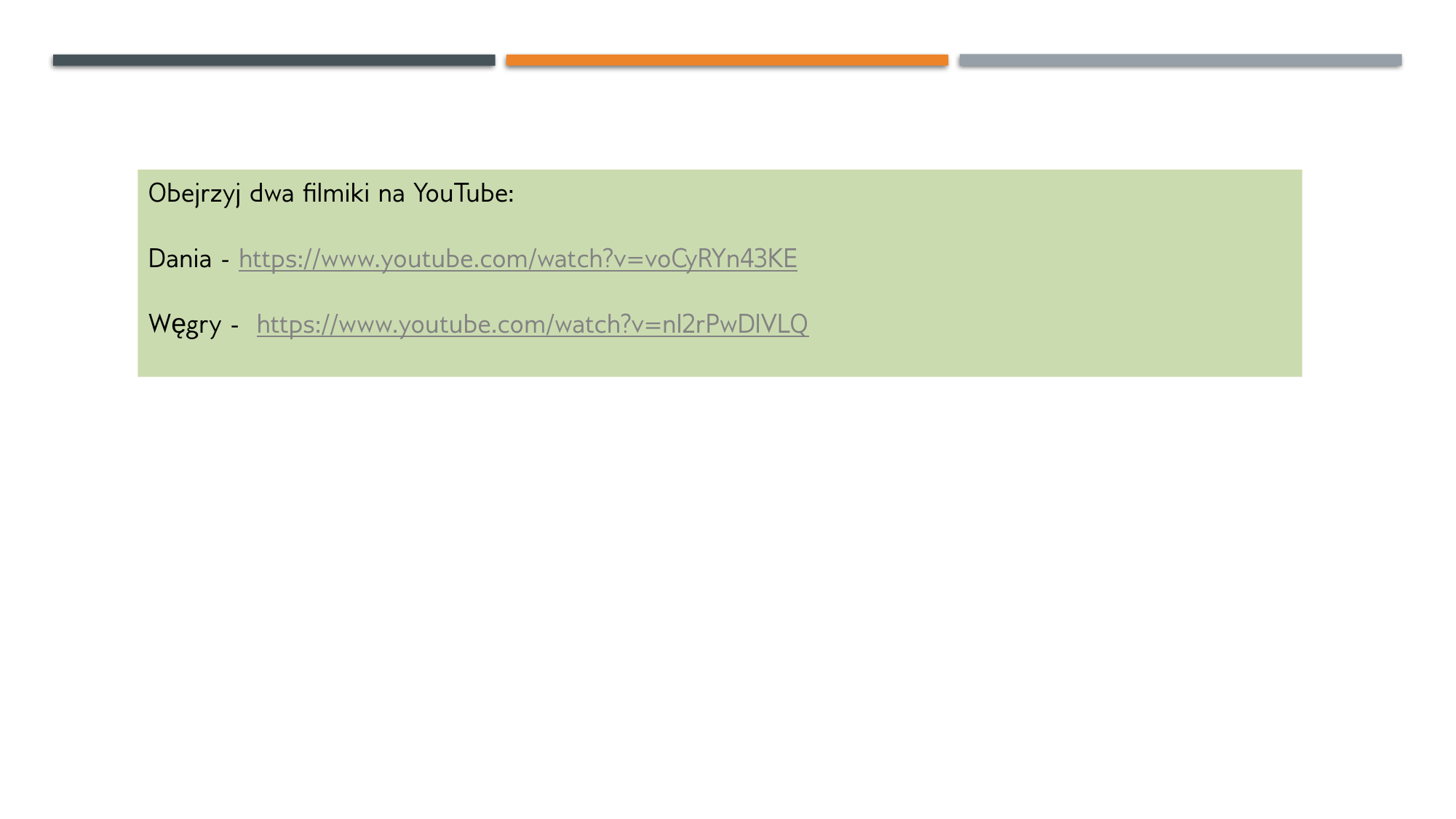

Obejrzyj dwa filmiki na YouTube:

Dania - https://www.youtube.com/watch?v=voCyRYn43KE

Węgry -  https://www.youtube.com/watch?v=nI2rPwDlVLQ